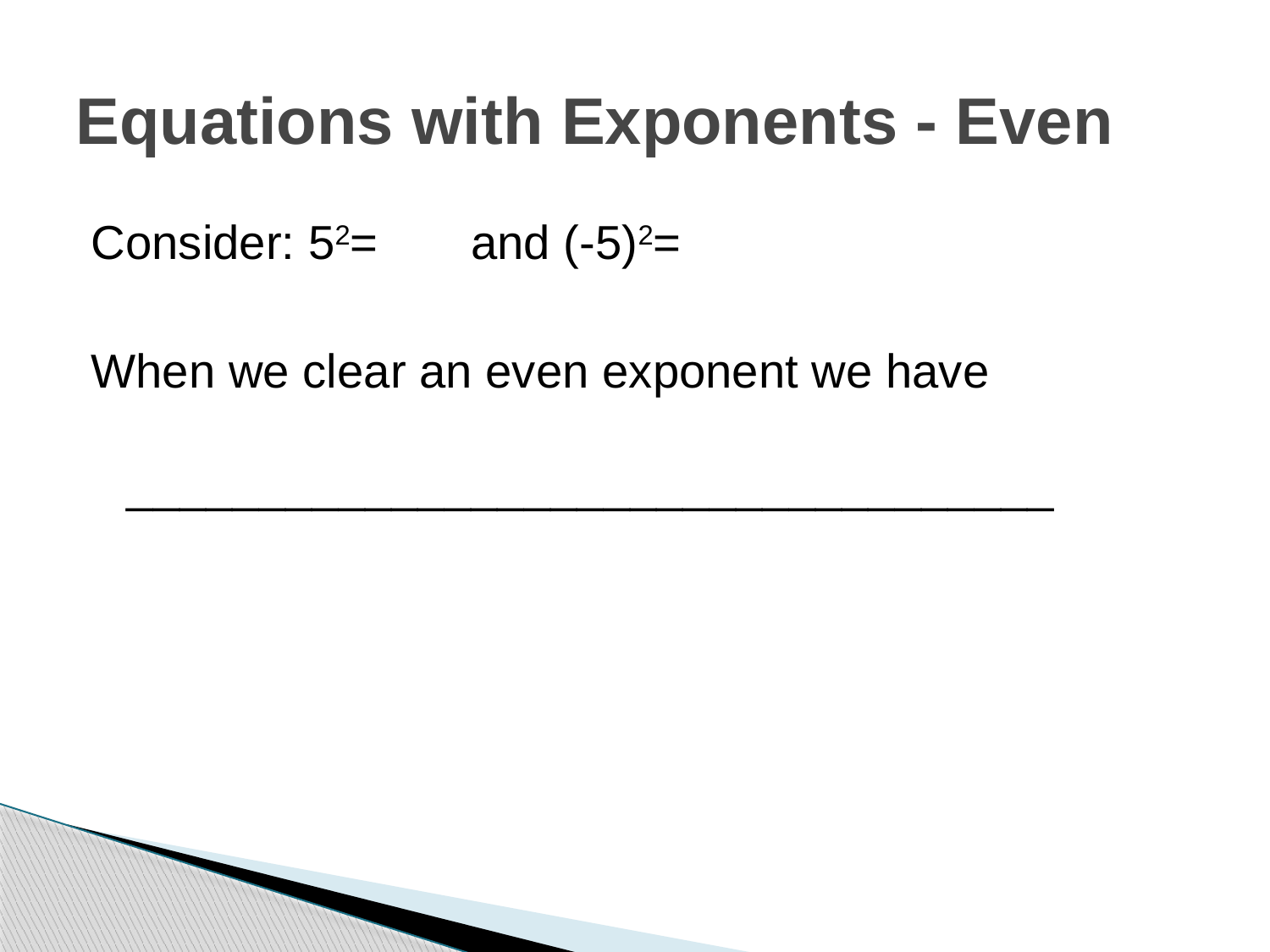

# Equations with Exponents - Even
Consider: 52=       and (-5)2=

When we clear an even exponent we have
___________________________________